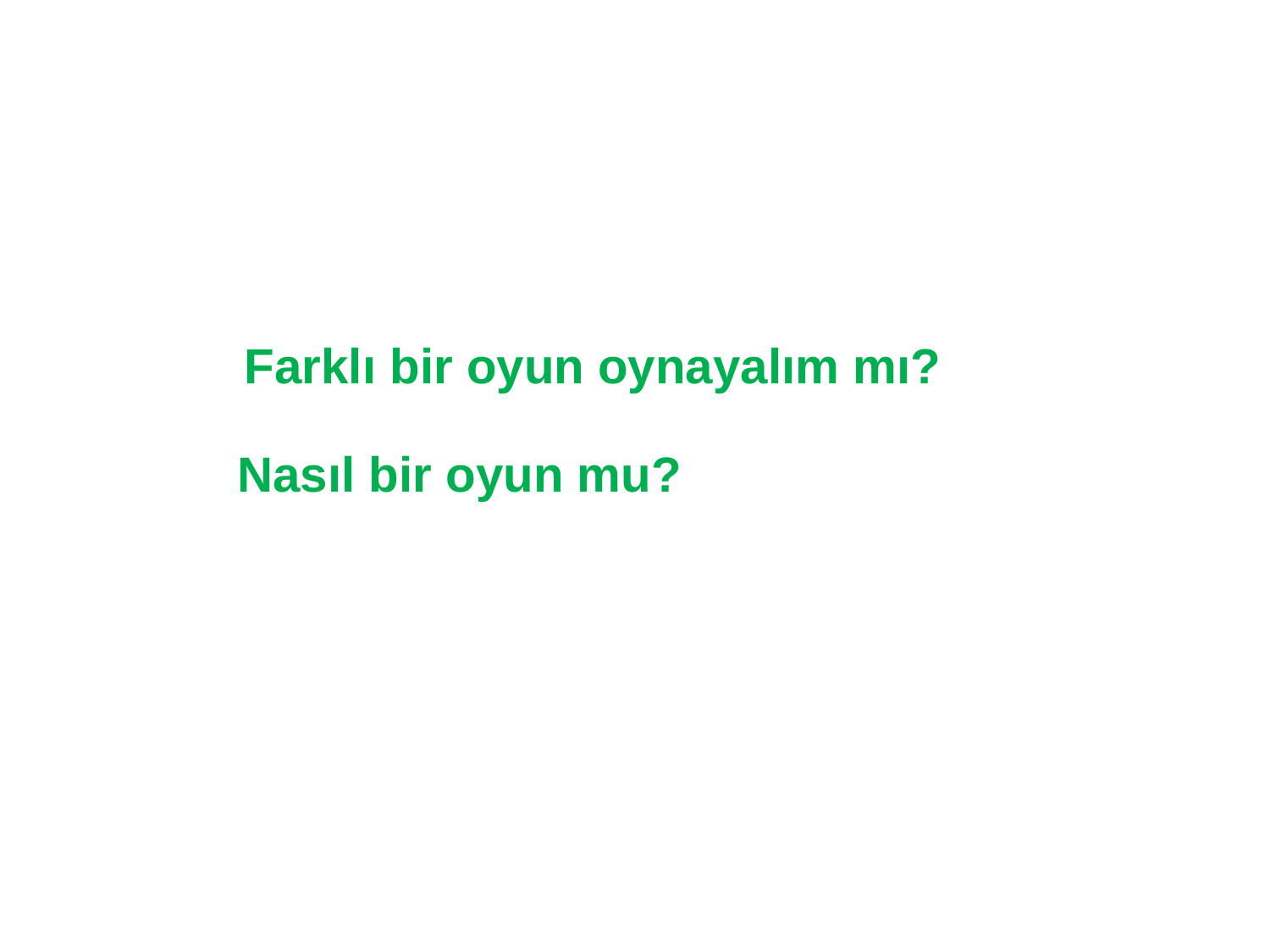

Farklı bir oyun oynayalım mı?
Nasıl bir oyun mu?